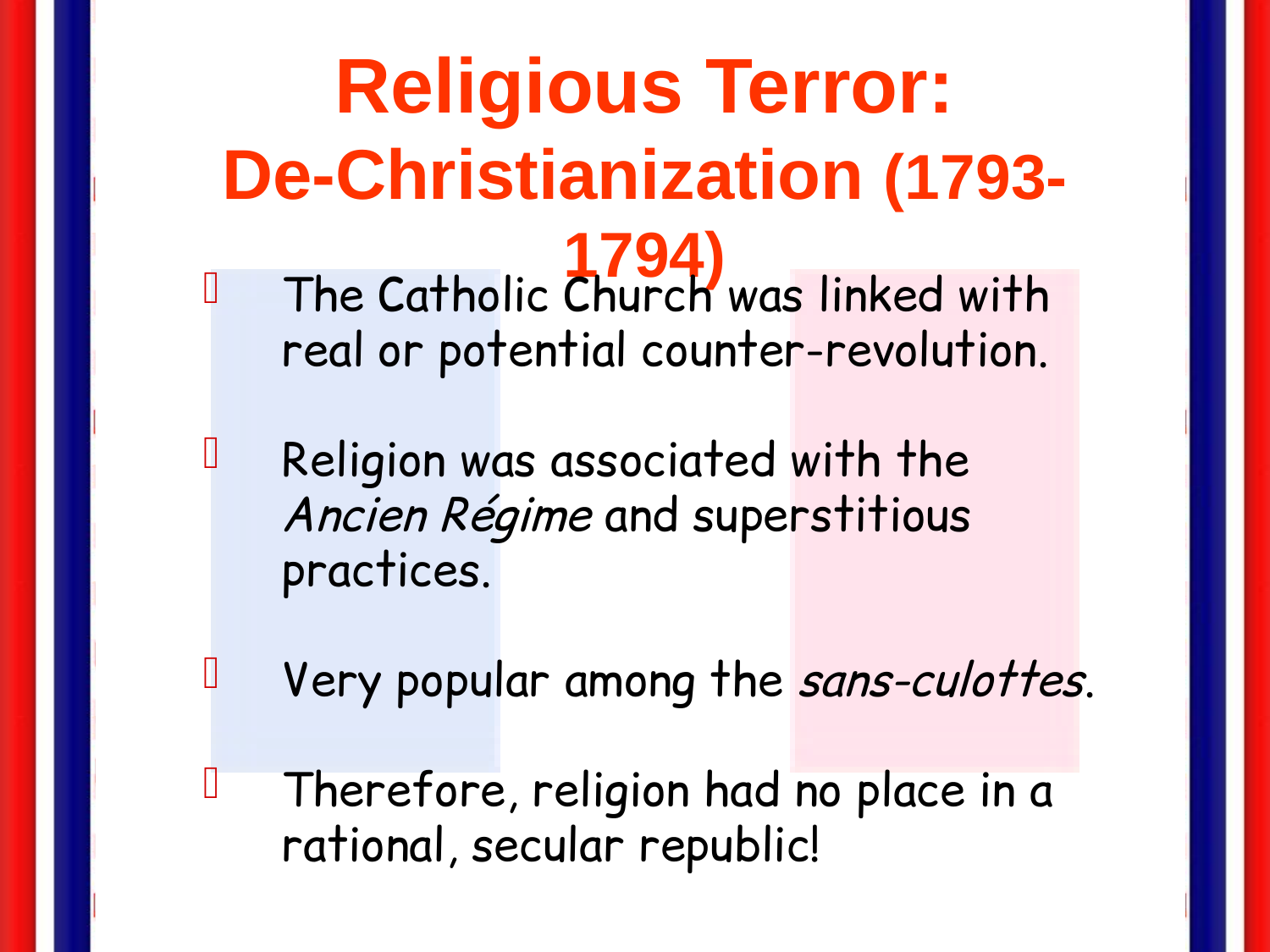

Religious Terror:
De-Christianization (1793-1794)
The Catholic Church was linked with
real or potential counter-revolution.
Religion was associated with the
Ancien Régime and superstitious
practices.
Very popular among the sans-culottes.
Therefore, religion had no place in a
rational, secular republic!